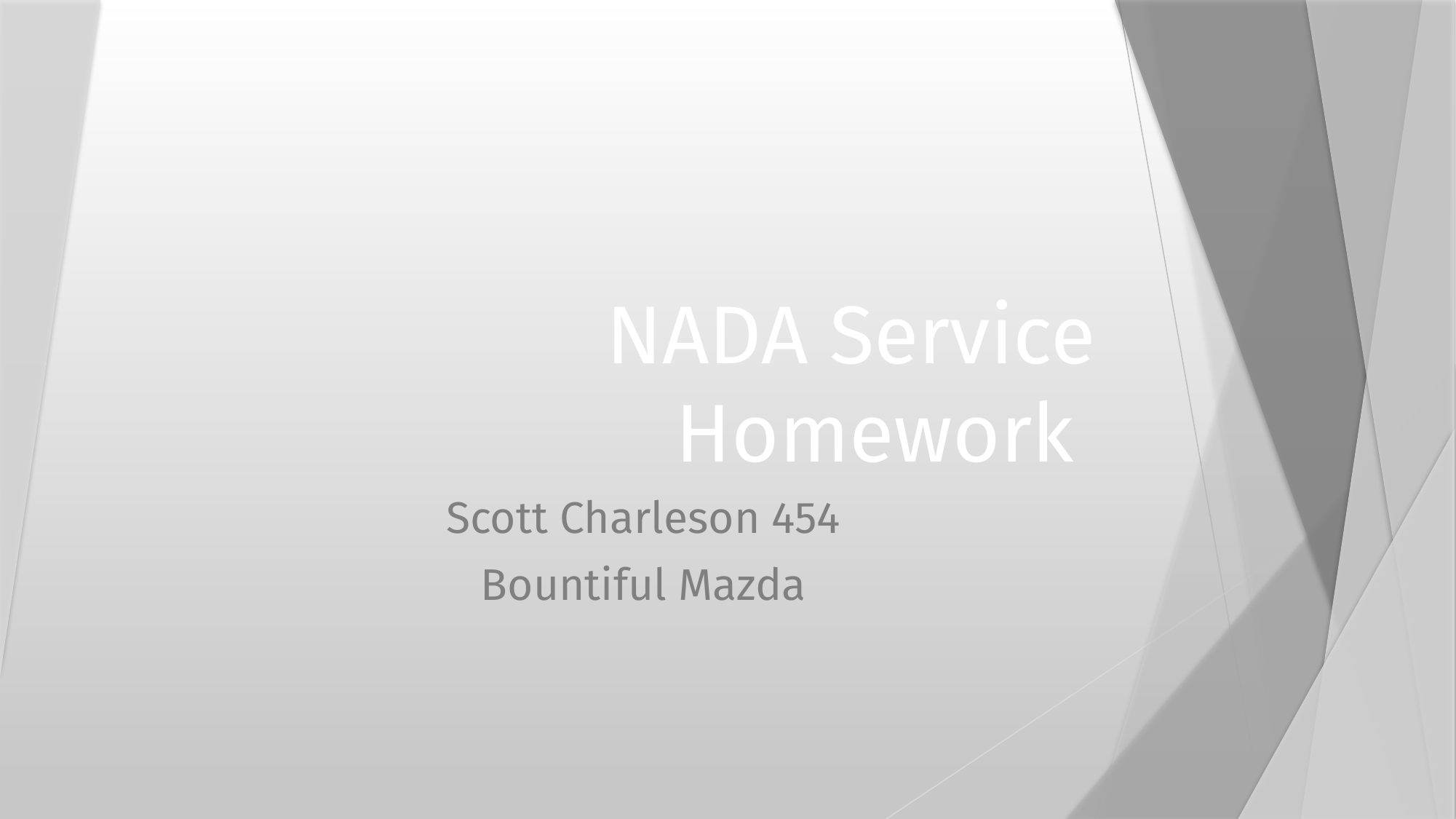

# NADA Service Homework
Scott Charleson 454
Bountiful Mazda